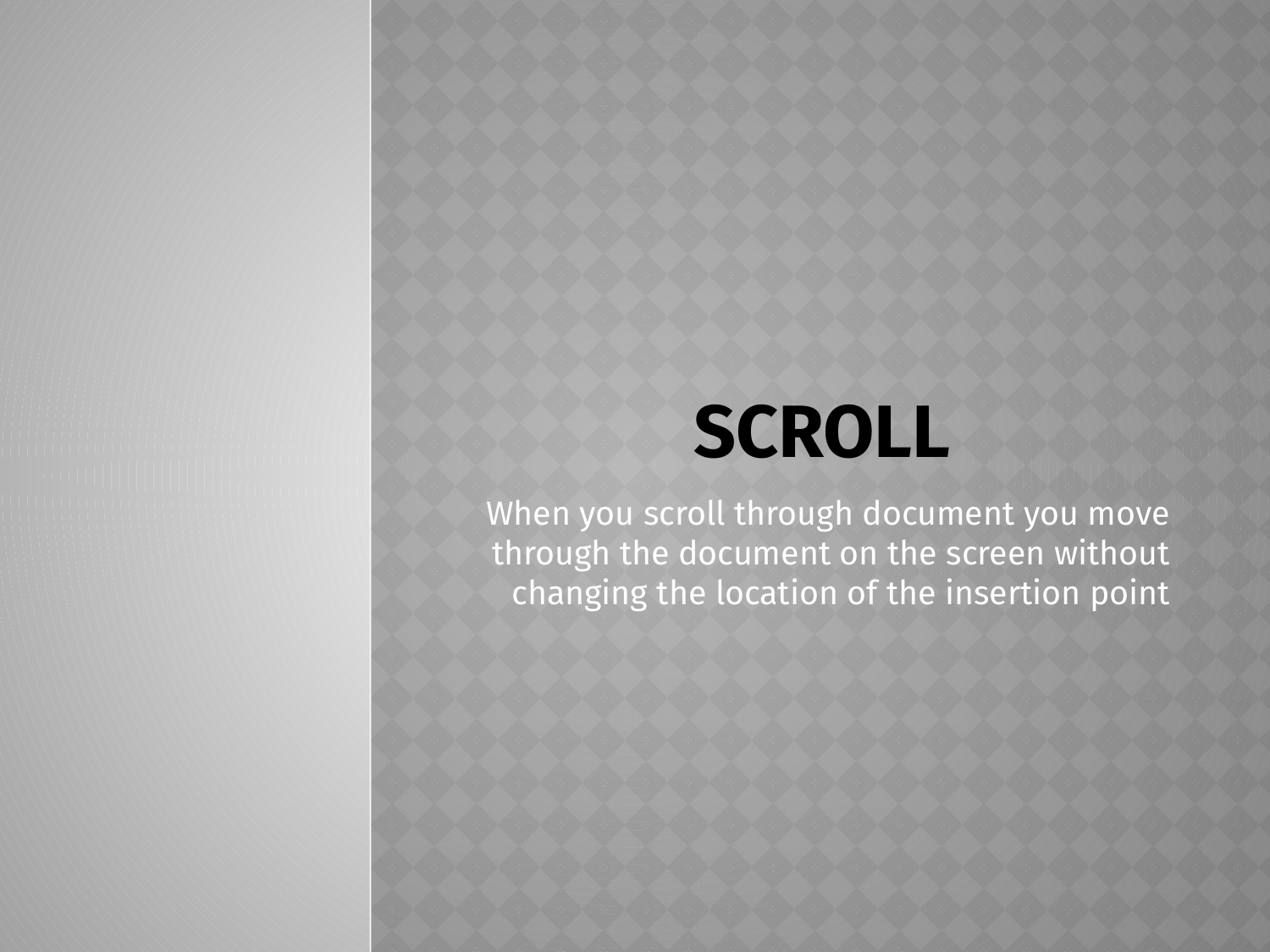

# scroll
When you scroll through document you move through the document on the screen without changing the location of the insertion point